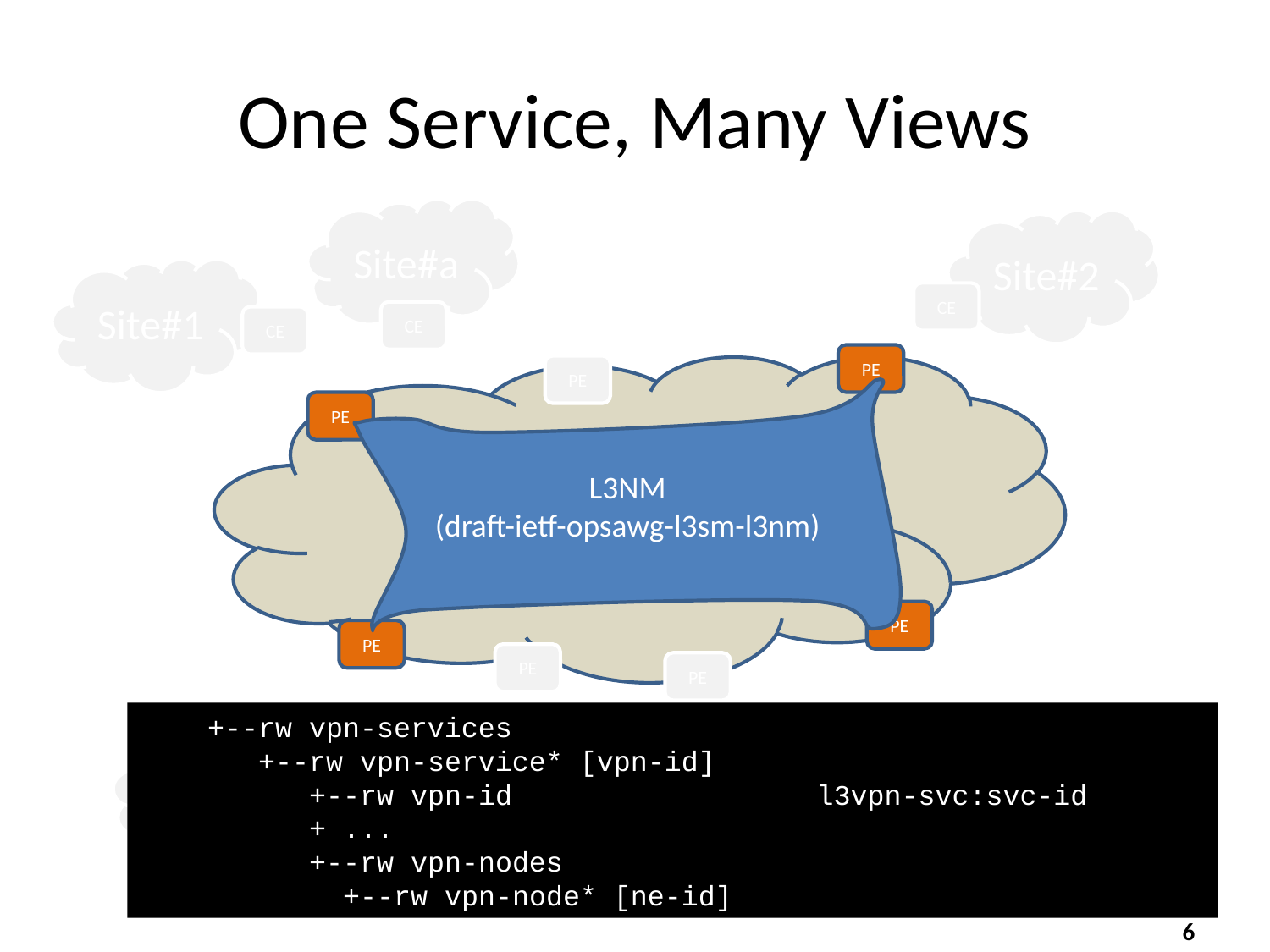

# One Service, Many Views
Site#a
Site#2
Site#1
CE
CE
CE
PE
PE
Network
L3NM
(draft-ietf-opsawg-l3sm-l3nm)
PE
PE
PE
PE
PE
CPE
CPE
    +--rw vpn-services
       +--rw vpn-service* [vpn-id]
          +--rw vpn-id                  l3vpn-svc:svc-id
          + ...
          +--rw vpn-nodes
            +--rw vpn-node* [ne-id]
Site#4
Site#3
CPE
Site#b